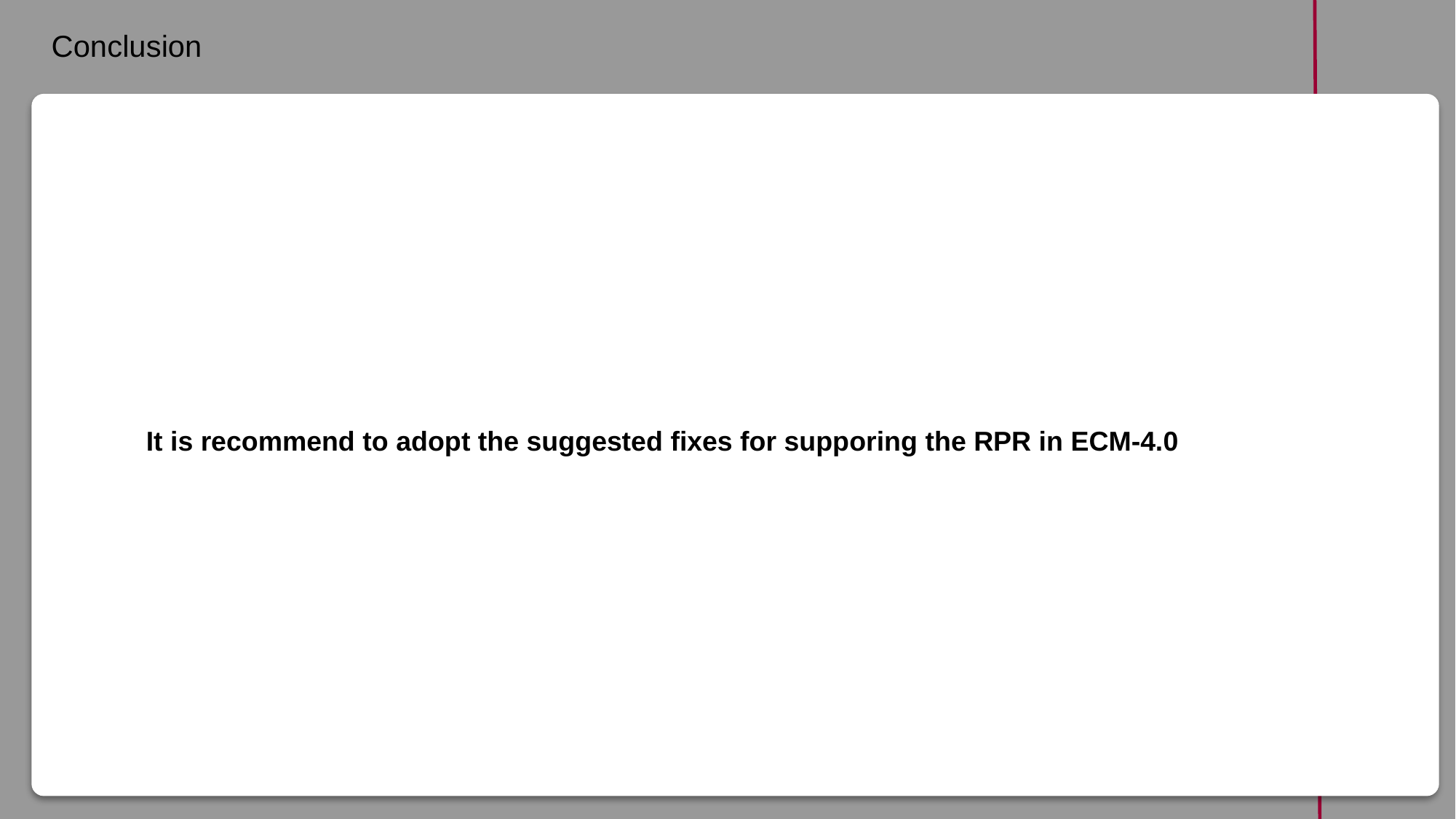

Conclusion
ind
It is recommend to adopt the suggested fixes for supporing the RPR in ECM-4.0